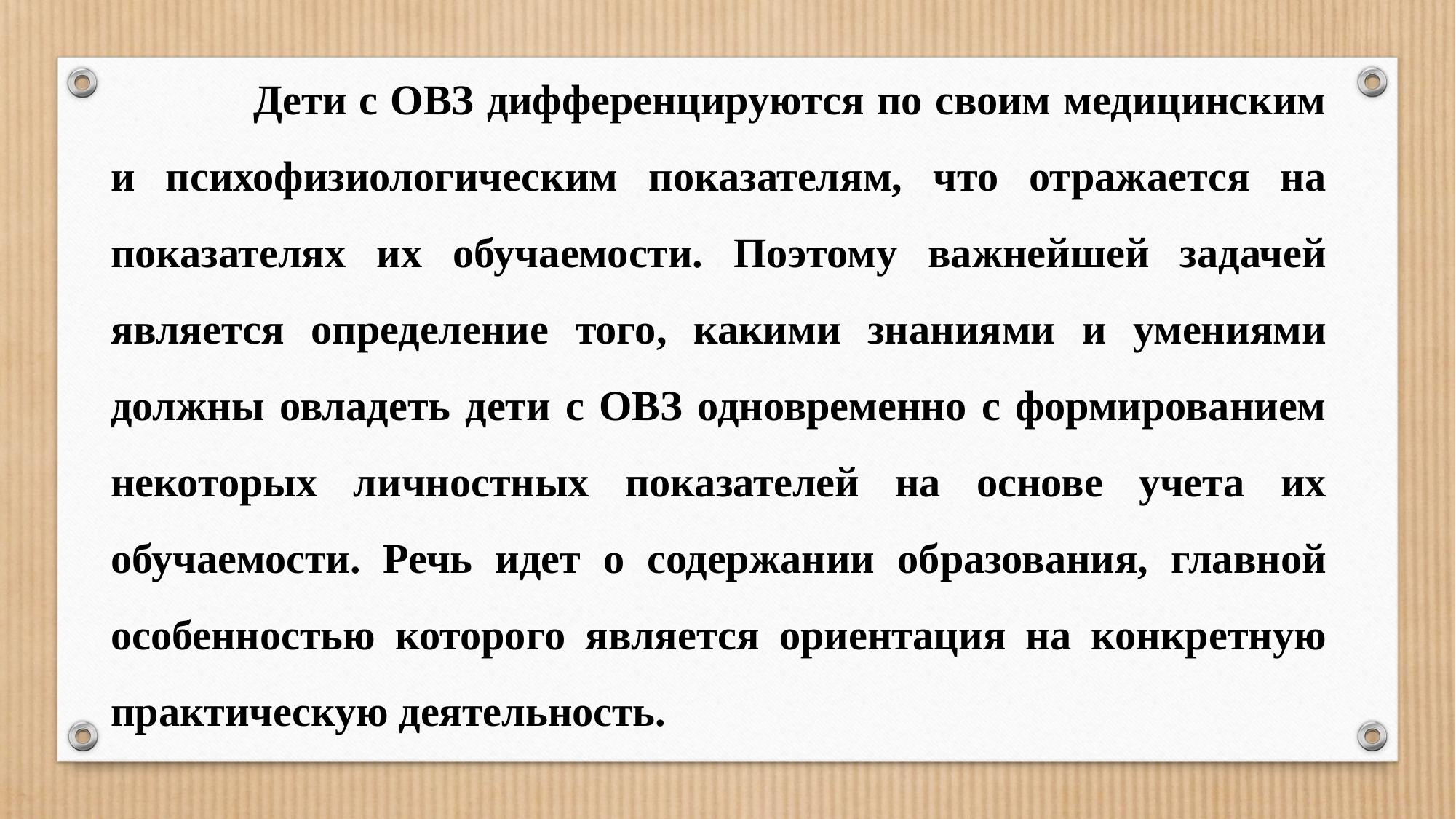

Дети с ОВЗ дифференцируются по своим медицинским и психофизиологическим показателям, что отражается на показателях их обучаемости. Поэтому важнейшей задачей является определение того, какими знаниями и умениями должны овладеть дети с ОВЗ одновременно с формированием некоторых личностных показателей на основе учета их обучаемости. Речь идет о содержании образования, главной особенностью которого является ориентация на конкретную практическую деятельность.